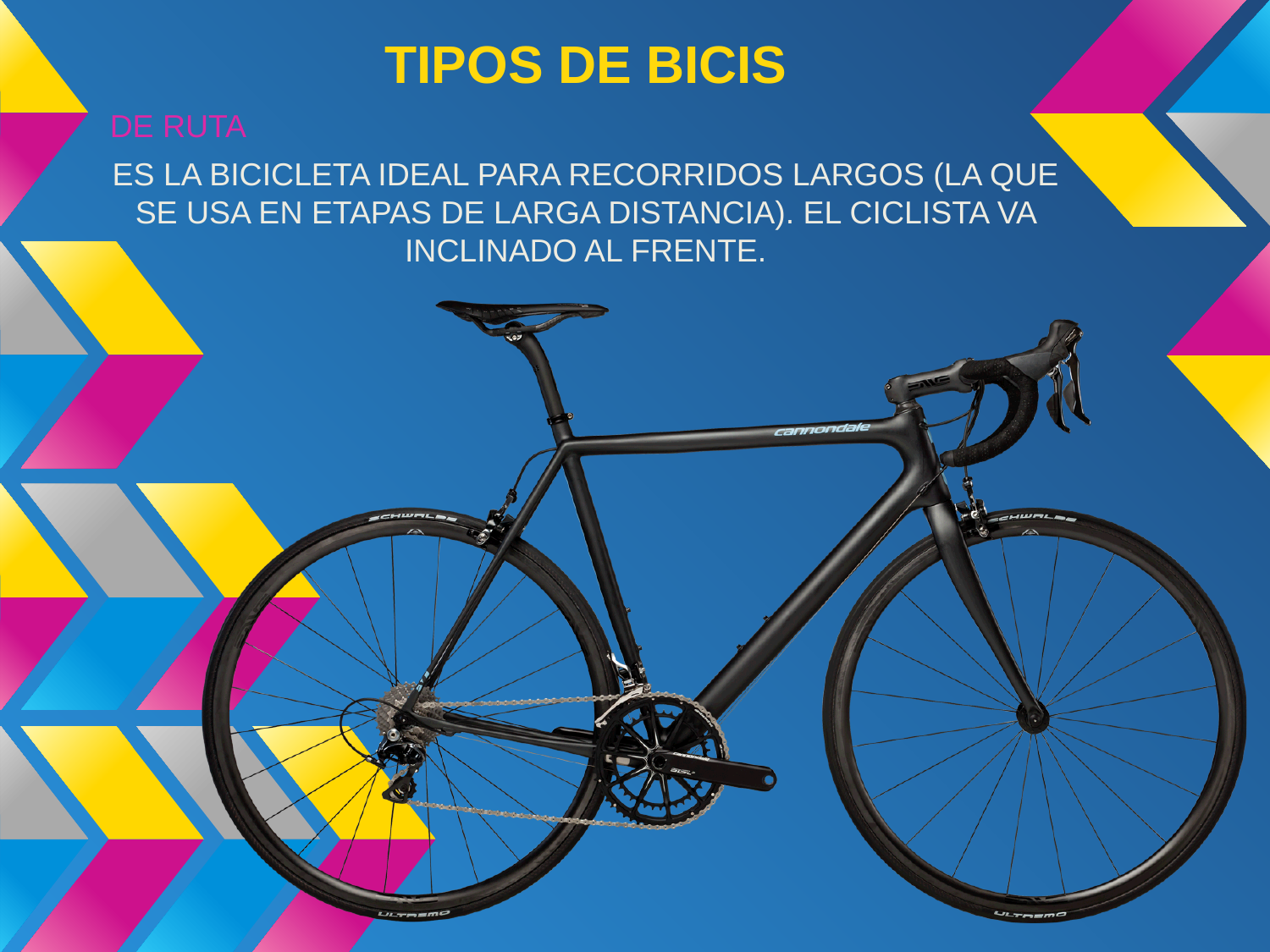

# TIPOS DE BICIS
DE RUTA
ES LA BICICLETA IDEAL PARA RECORRIDOS LARGOS (LA QUE SE USA EN ETAPAS DE LARGA DISTANCIA). EL CICLISTA VA INCLINADO AL FRENTE.